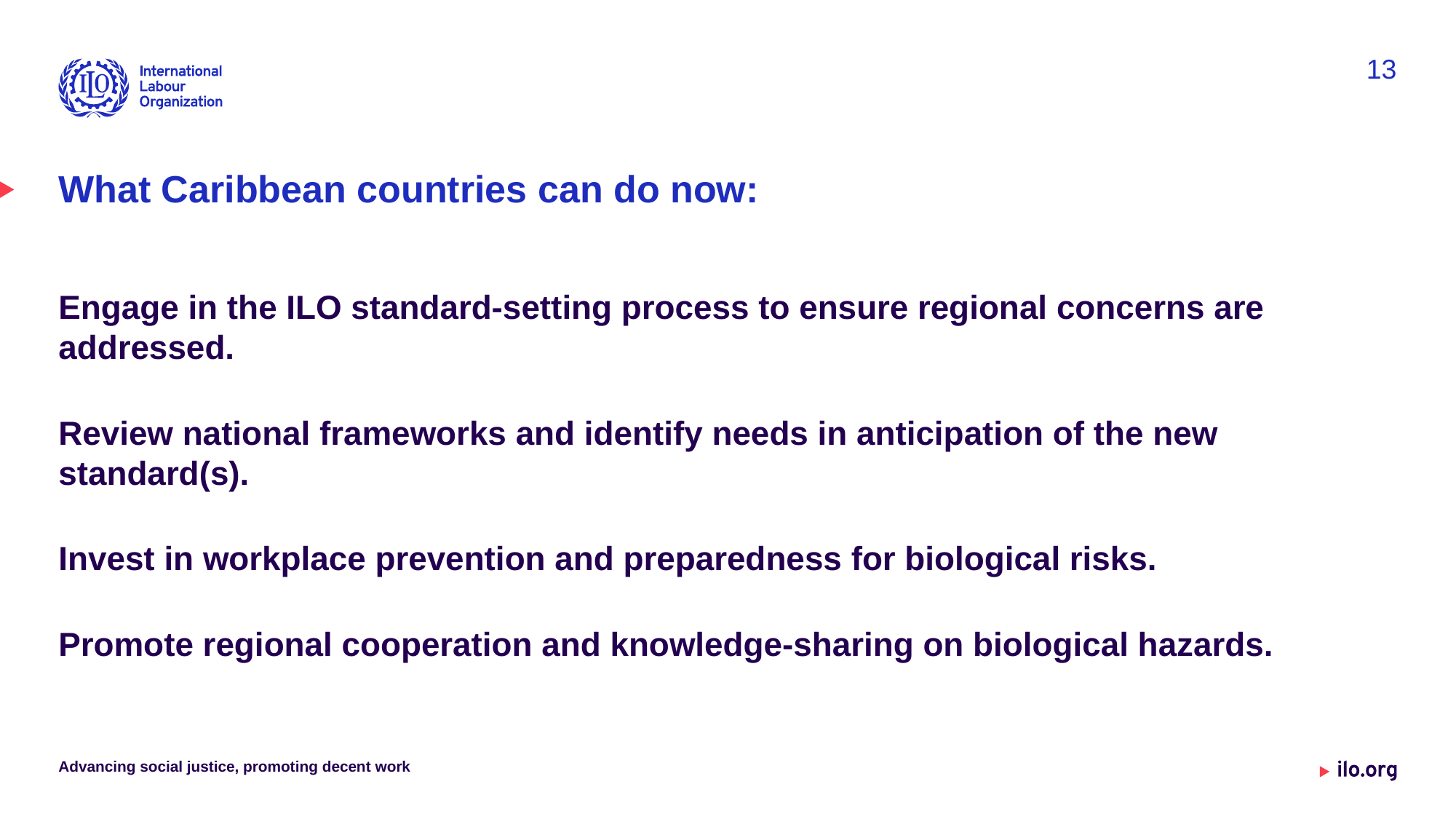

13
# What Caribbean countries can do now:
Engage in the ILO standard-setting process to ensure regional concerns are addressed.
Review national frameworks and identify needs in anticipation of the new standard(s).
Invest in workplace prevention and preparedness for biological risks.
Promote regional cooperation and knowledge-sharing on biological hazards.
Advancing social justice, promoting decent work
Date: Monday / 01 / October / 2019